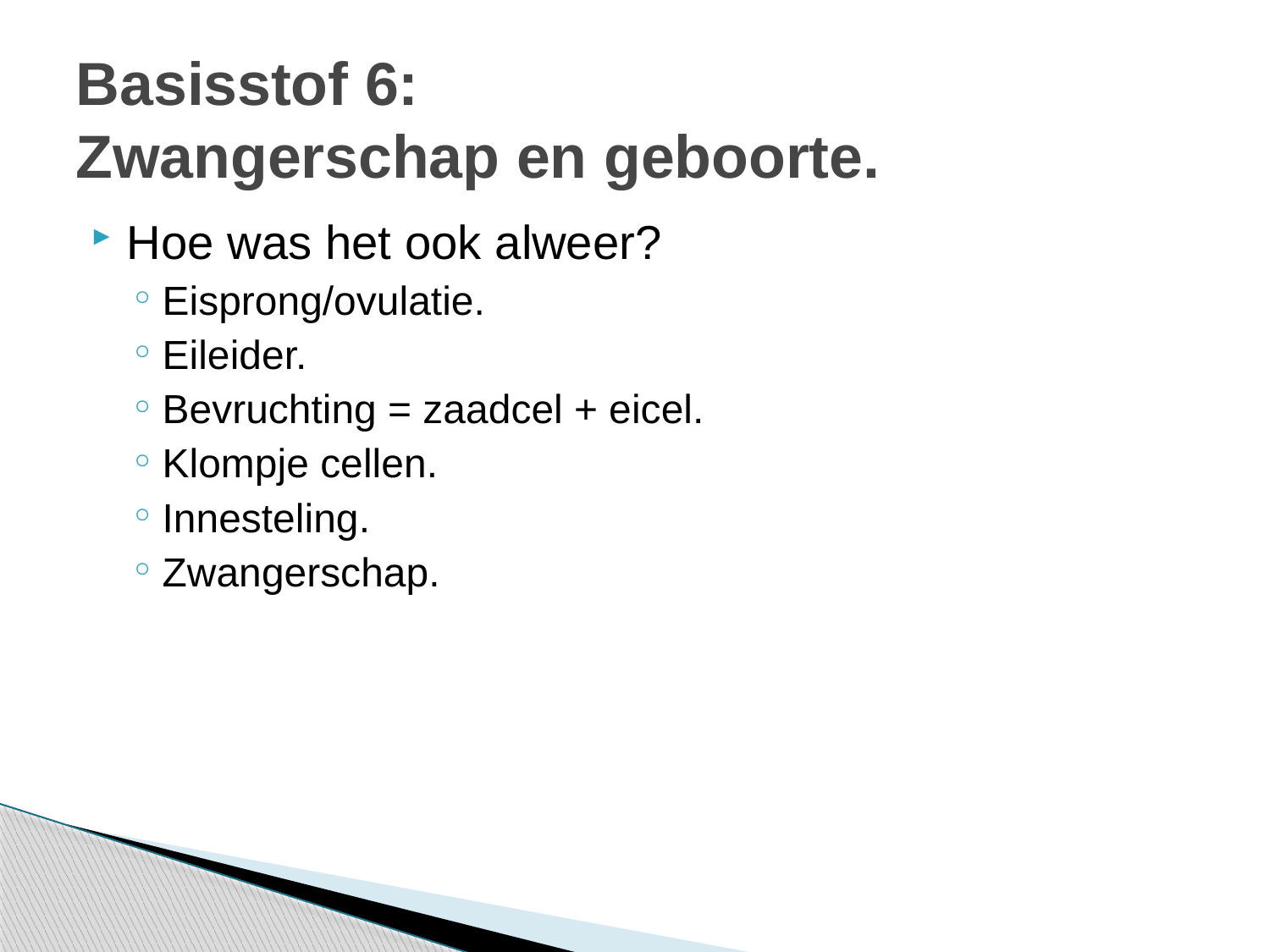

# Basisstof 6: Zwangerschap en geboorte.
Hoe was het ook alweer?
Eisprong/ovulatie.
Eileider.
Bevruchting = zaadcel + eicel.
Klompje cellen.
Innesteling.
Zwangerschap.